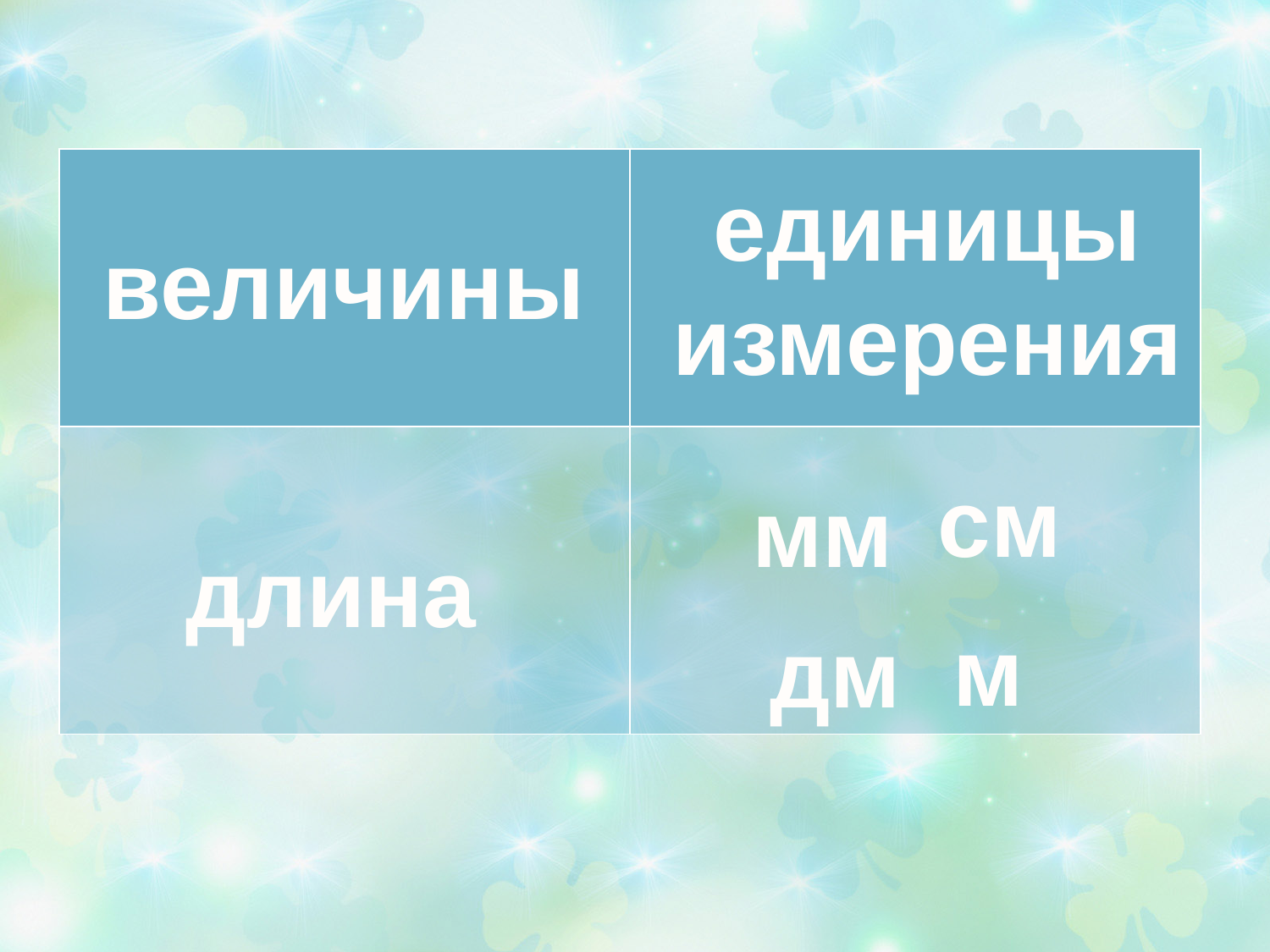

|  |  |
| --- | --- |
|  |  |
единицы
измерения
величины
см
мм
длина
м
дм